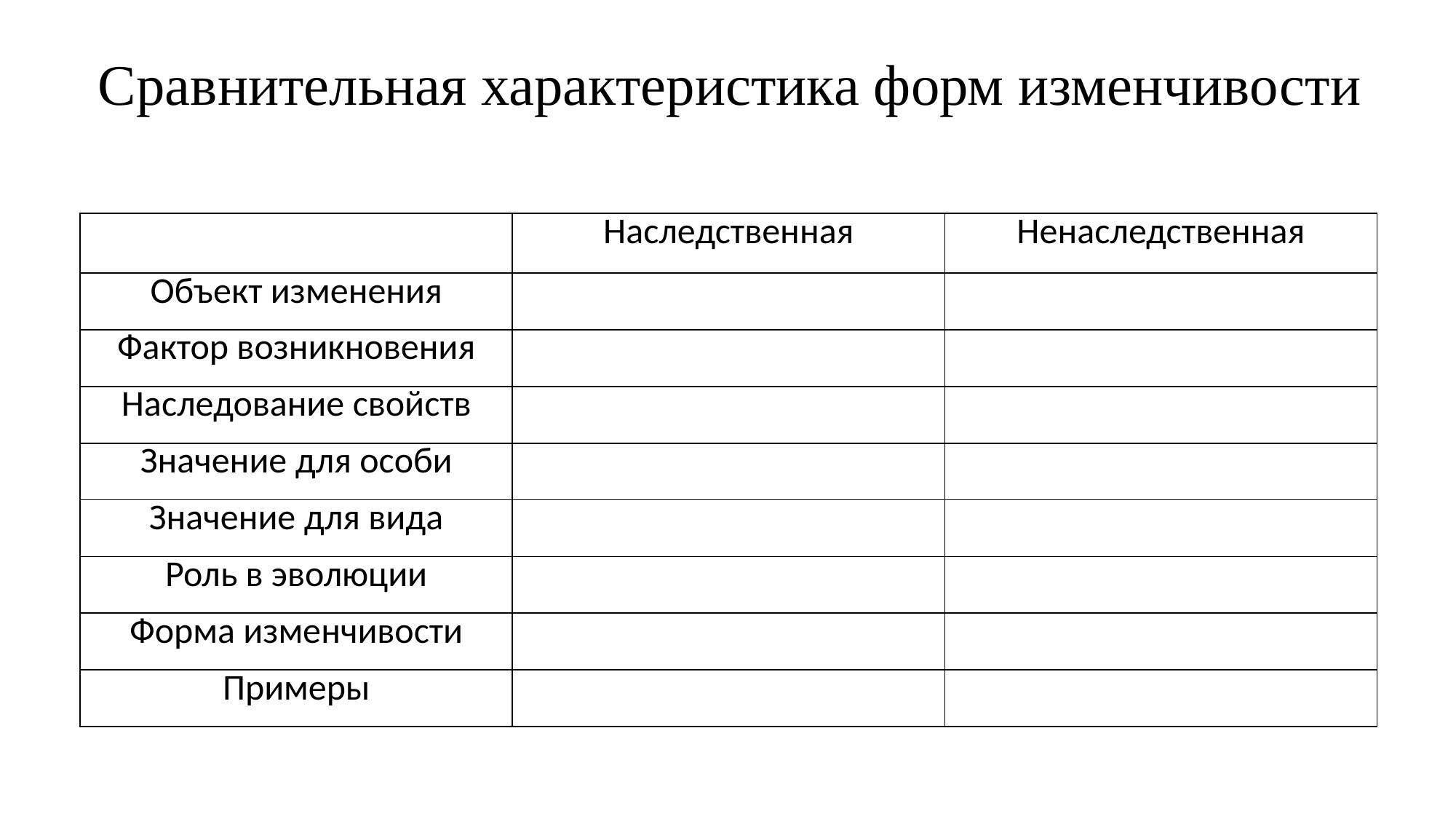

# Сравнительная характеристика форм изменчивости
|  | Наследственная | Ненаследственная |
| --- | --- | --- |
| Объект изменения |  |  |
| Фактор возникновения |  |  |
| Наследование свойств |  |  |
| Значение для особи |  |  |
| Значение для вида |  |  |
| Роль в эволюции |  |  |
| Форма изменчивости |  |  |
| Примеры |  |  |